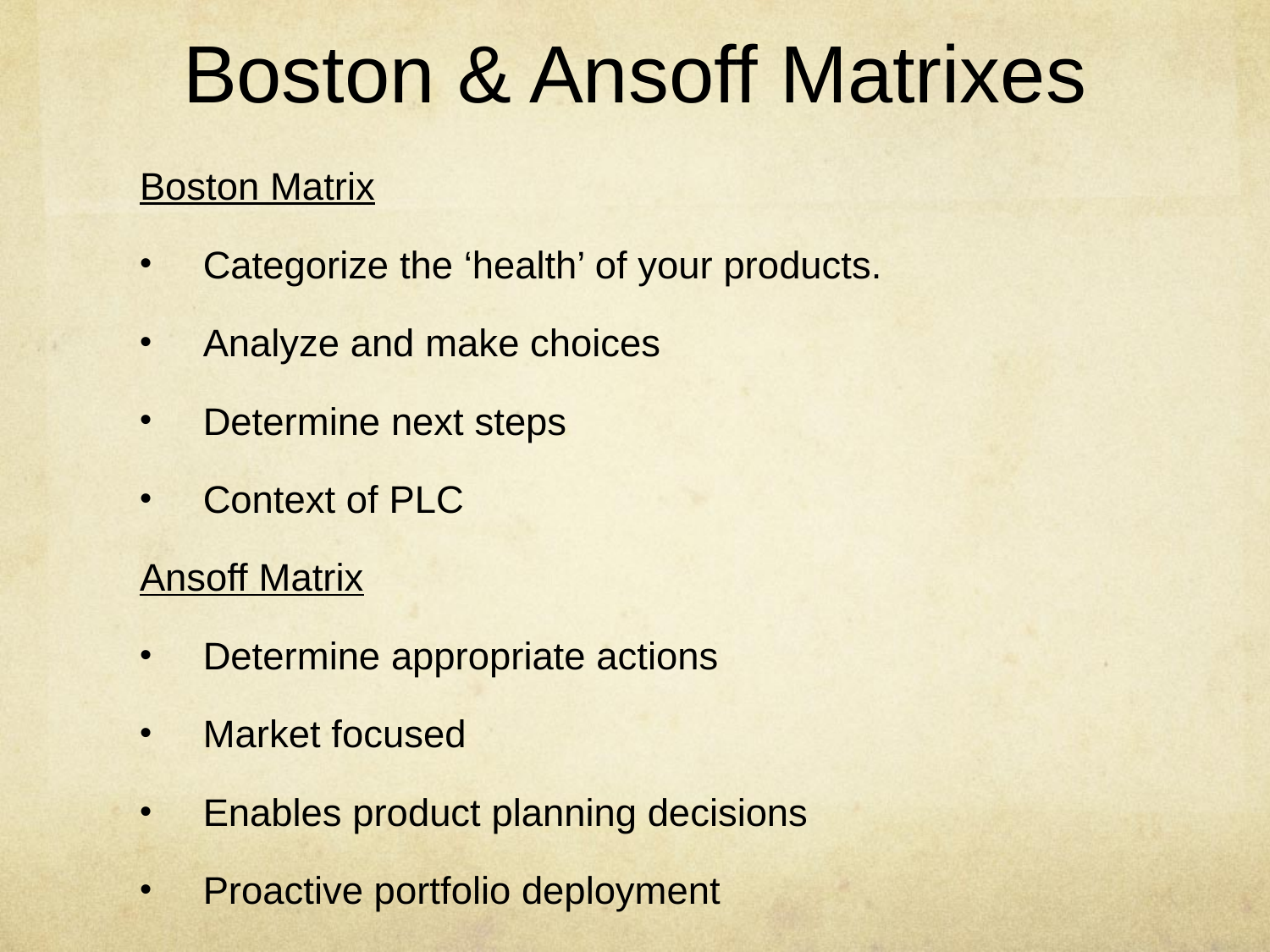

# Boston & Ansoff Matrixes
Boston Matrix
Categorize the ‘health’ of your products.
Analyze and make choices
Determine next steps
Context of PLC
Ansoff Matrix
Determine appropriate actions
Market focused
Enables product planning decisions
Proactive portfolio deployment